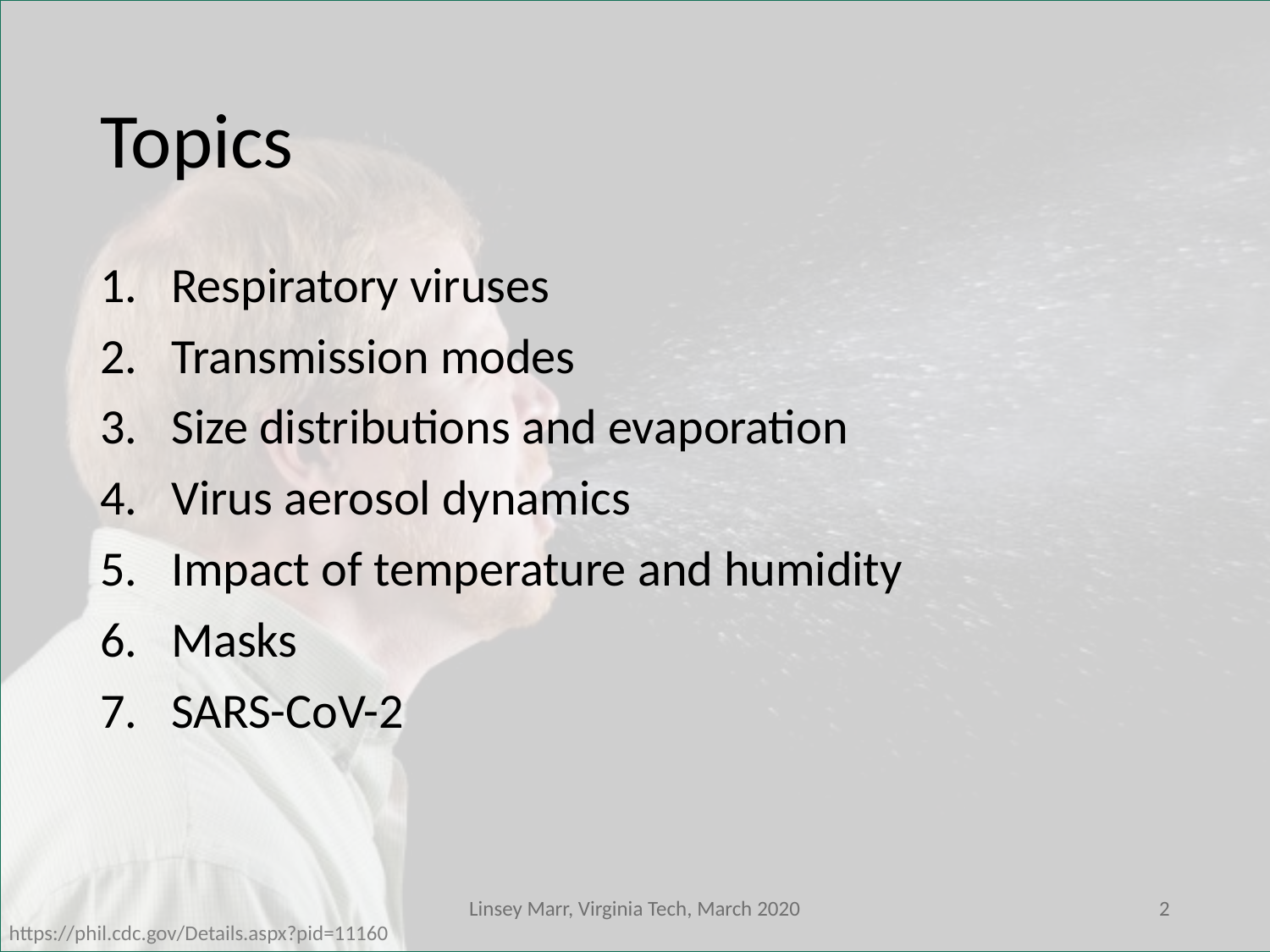

# Topics
Respiratory viruses
Transmission modes
Size distributions and evaporation
Virus aerosol dynamics
Impact of temperature and humidity
Masks
SARS-CoV-2
Linsey Marr, Virginia Tech, March 2020
2
https://phil.cdc.gov/Details.aspx?pid=11160